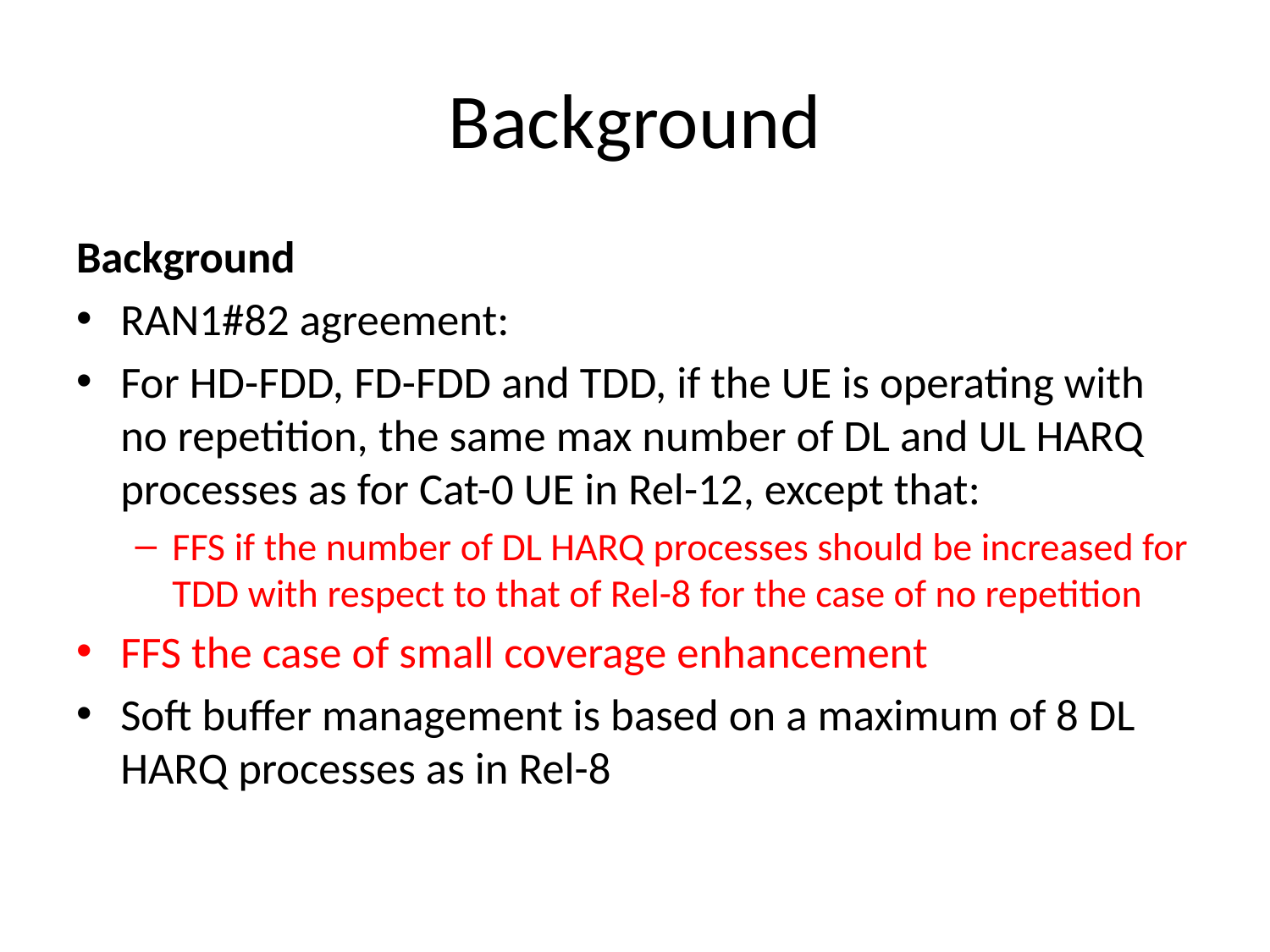

# Background
Background
RAN1#82 agreement:
For HD-FDD, FD-FDD and TDD, if the UE is operating with no repetition, the same max number of DL and UL HARQ processes as for Cat-0 UE in Rel-12, except that:
FFS if the number of DL HARQ processes should be increased for TDD with respect to that of Rel-8 for the case of no repetition
FFS the case of small coverage enhancement
Soft buffer management is based on a maximum of 8 DL HARQ processes as in Rel-8